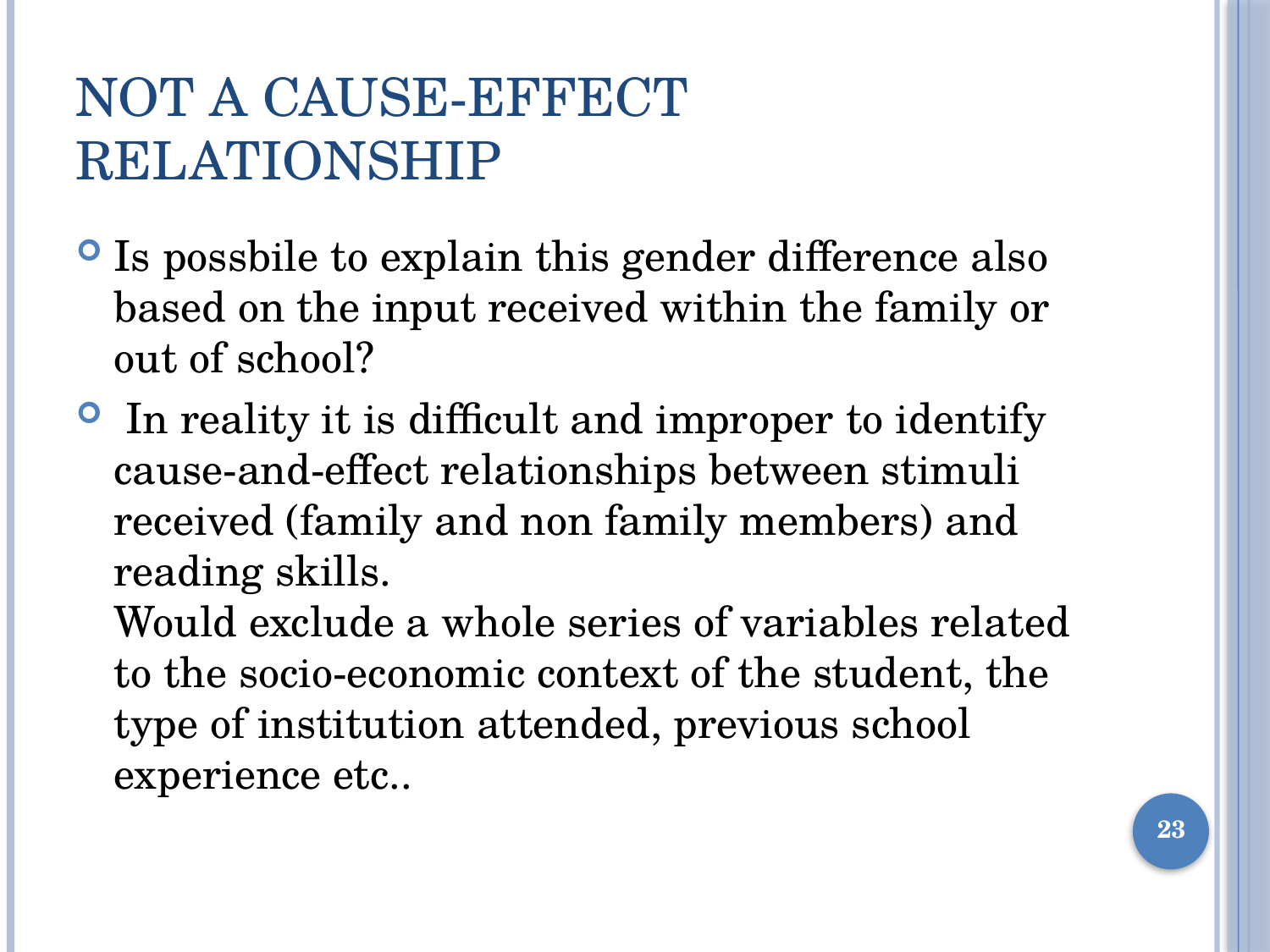

# not a cause-effect relationship
Is possbile to explain this gender difference also based on the input received within the family or out of school?
 In reality it is difficult and improper to identify cause-and-effect relationships between stimuli received (family and non family members) and reading skills.
Would exclude a whole series of variables related to the socio-economic context of the student, the type of institution attended, previous school experience etc..
23